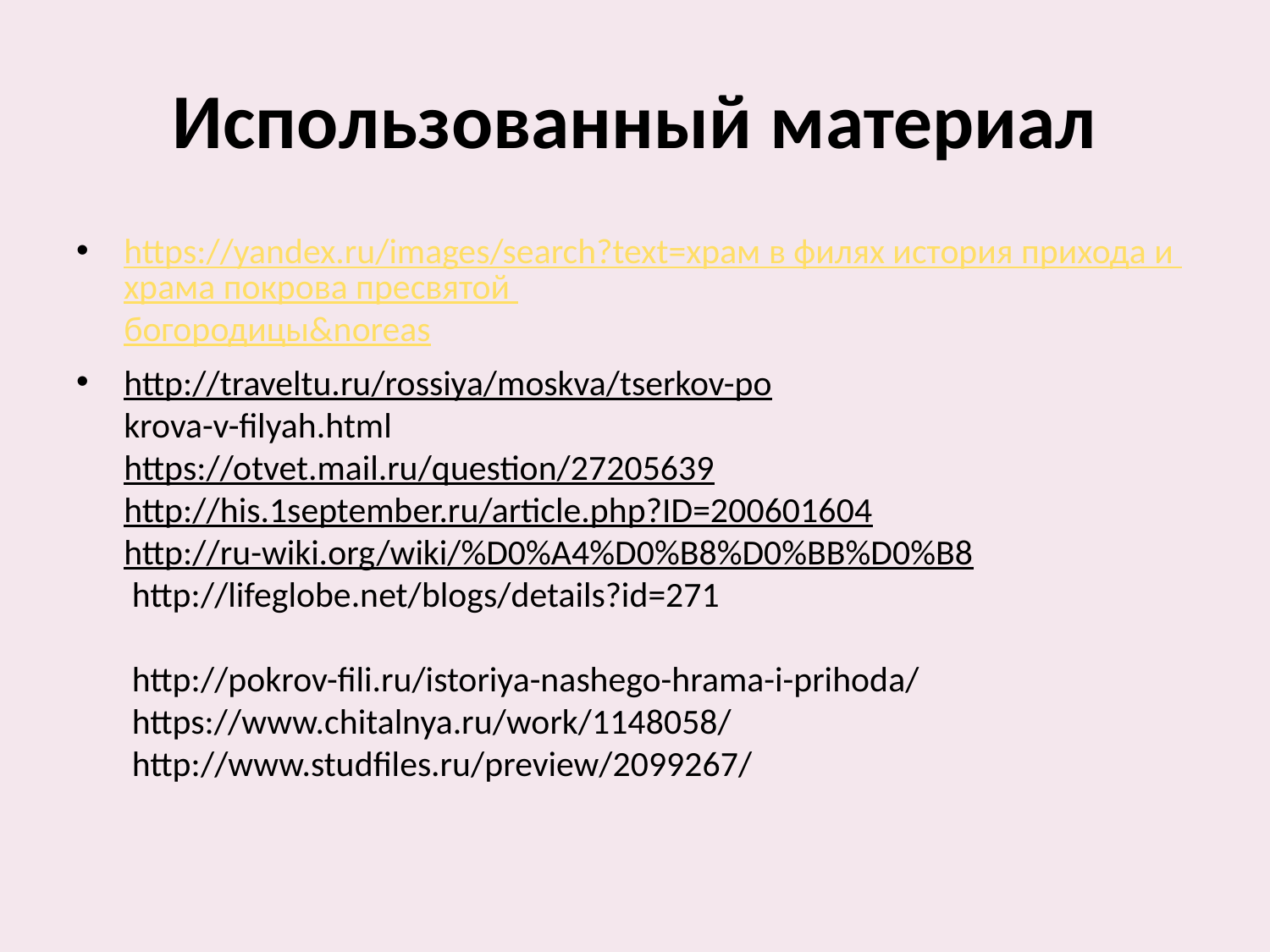

# Использованный материал
https://yandex.ru/images/search?text=храм в филях история прихода и храма покрова пресвятой богородицы&noreas
http://traveltu.ru/rossiya/moskva/tserkov-po
krova-v-filyah.html
https://otvet.mail.ru/question/27205639
http://his.1september.ru/article.php?ID=200601604
http://ru-wiki.org/wiki/%D0%A4%D0%B8%D0%BB%D0%B8
 http://lifeglobe.net/blogs/details?id=271
 http://pokrov-fili.ru/istoriya-nashego-hrama-i-prihoda/
 https://www.chitalnya.ru/work/1148058/
 http://www.studfiles.ru/preview/2099267/